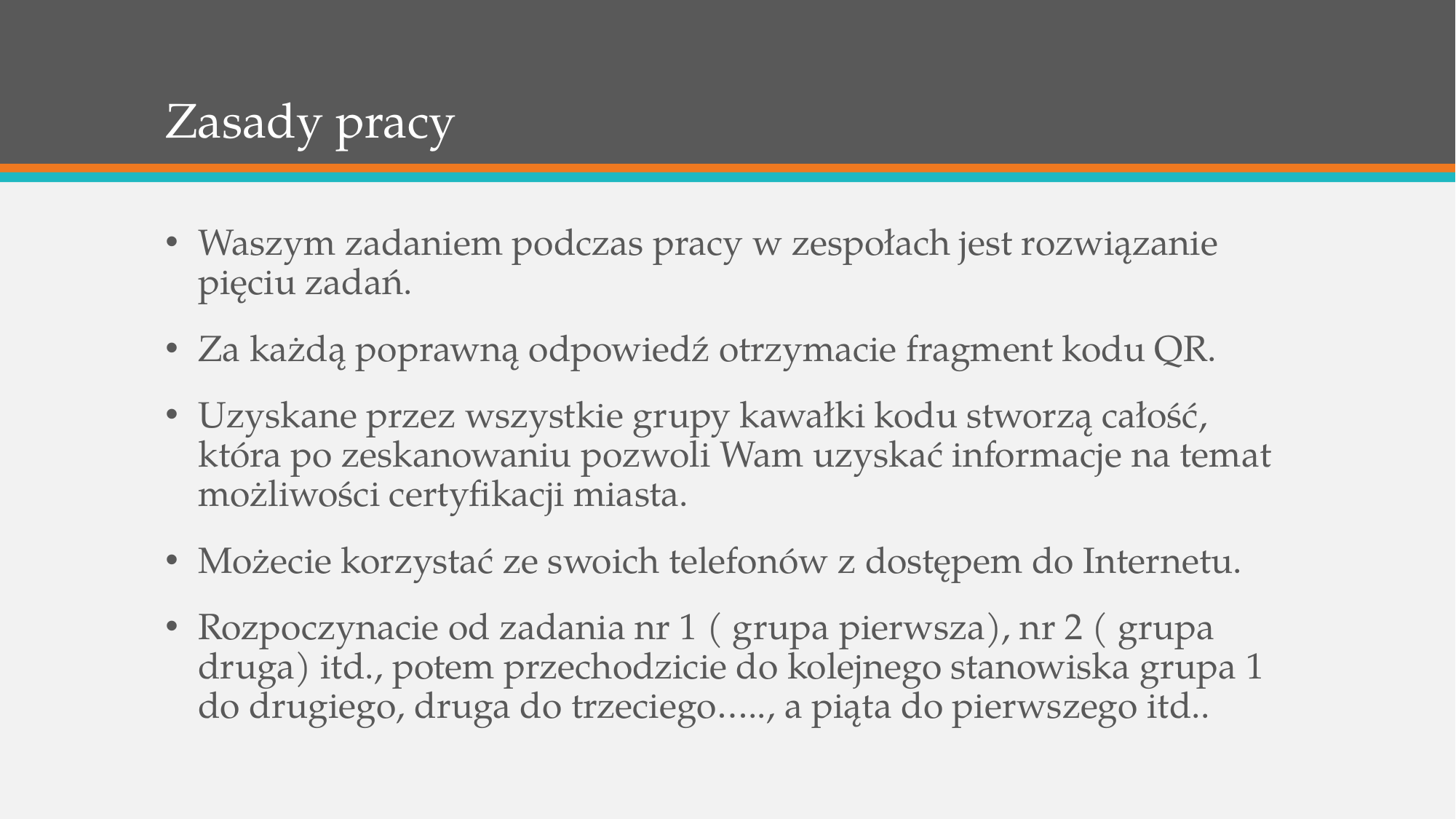

# Zasady pracy
Waszym zadaniem podczas pracy w zespołach jest rozwiązanie pięciu zadań.
Za każdą poprawną odpowiedź otrzymacie fragment kodu QR.
Uzyskane przez wszystkie grupy kawałki kodu stworzą całość, która po zeskanowaniu pozwoli Wam uzyskać informacje na temat możliwości certyfikacji miasta.
Możecie korzystać ze swoich telefonów z dostępem do Internetu.
Rozpoczynacie od zadania nr 1 ( grupa pierwsza), nr 2 ( grupa druga) itd., potem przechodzicie do kolejnego stanowiska grupa 1 do drugiego, druga do trzeciego….., a piąta do pierwszego itd..